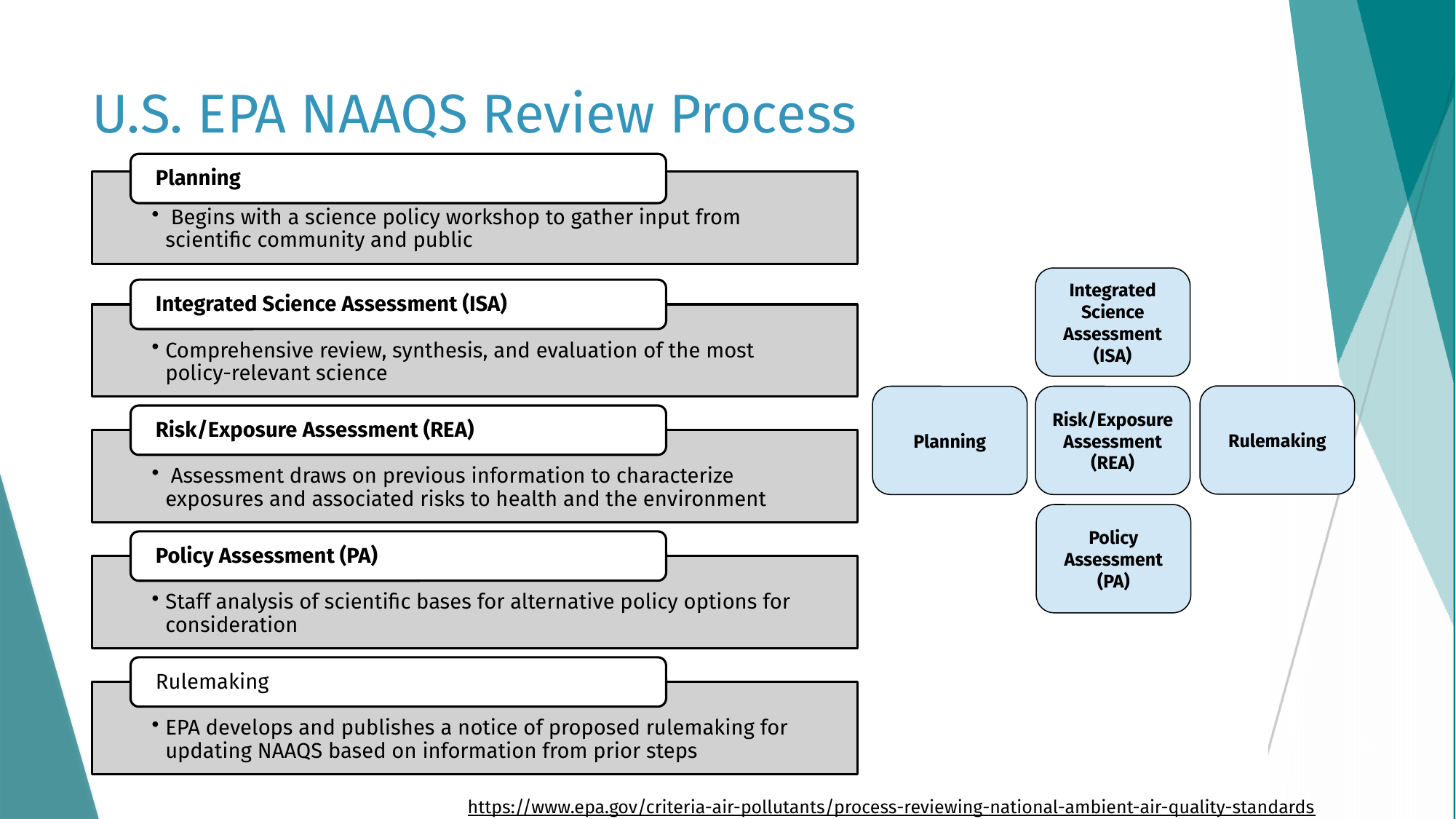

# U.S. EPA NAAQS Review Process
 Begins with a science policy workshop to gather input from scientific community and public
Planning
Comprehensive review, synthesis, and evaluation of the most policy-relevant science
Integrated Science Assessment (ISA)
 Assessment draws on previous information to characterize exposures and associated risks to health and the environment
Risk/Exposure Assessment (REA)
Staff analysis of scientific bases for alternative policy options for consideration
Policy Assessment (PA)
EPA develops and publishes a notice of proposed rulemaking for updating NAAQS based on information from prior steps
Rulemaking
Integrated Science Assessment (ISA)
Rulemaking
Planning
Risk/Exposure Assessment (REA)
Policy Assessment (PA)
8
https://www.epa.gov/criteria-air-pollutants/process-reviewing-national-ambient-air-quality-standards